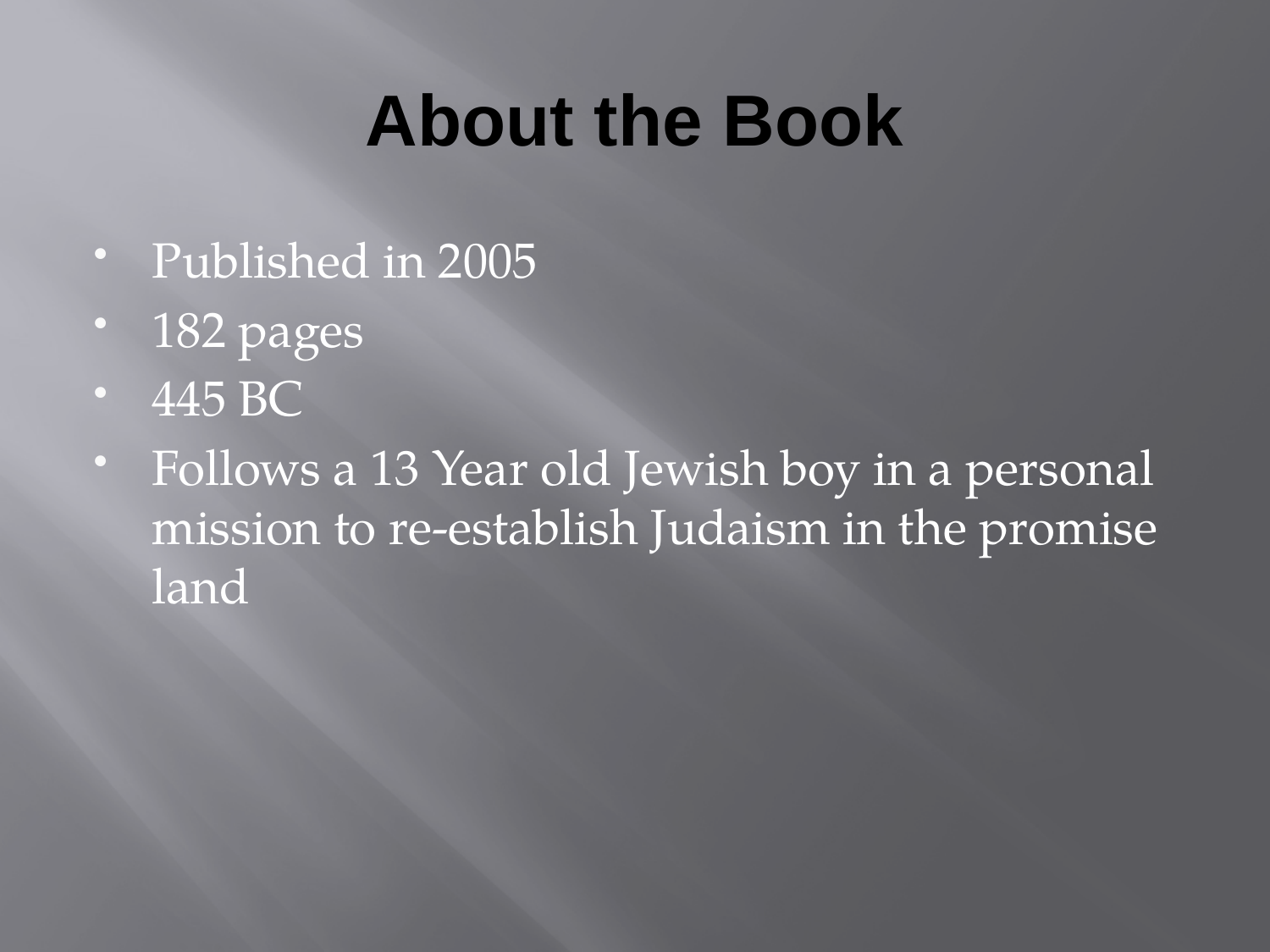

# About the Book
Published in 2005
182 pages
445 BC
Follows a 13 Year old Jewish boy in a personal mission to re-establish Judaism in the promise land